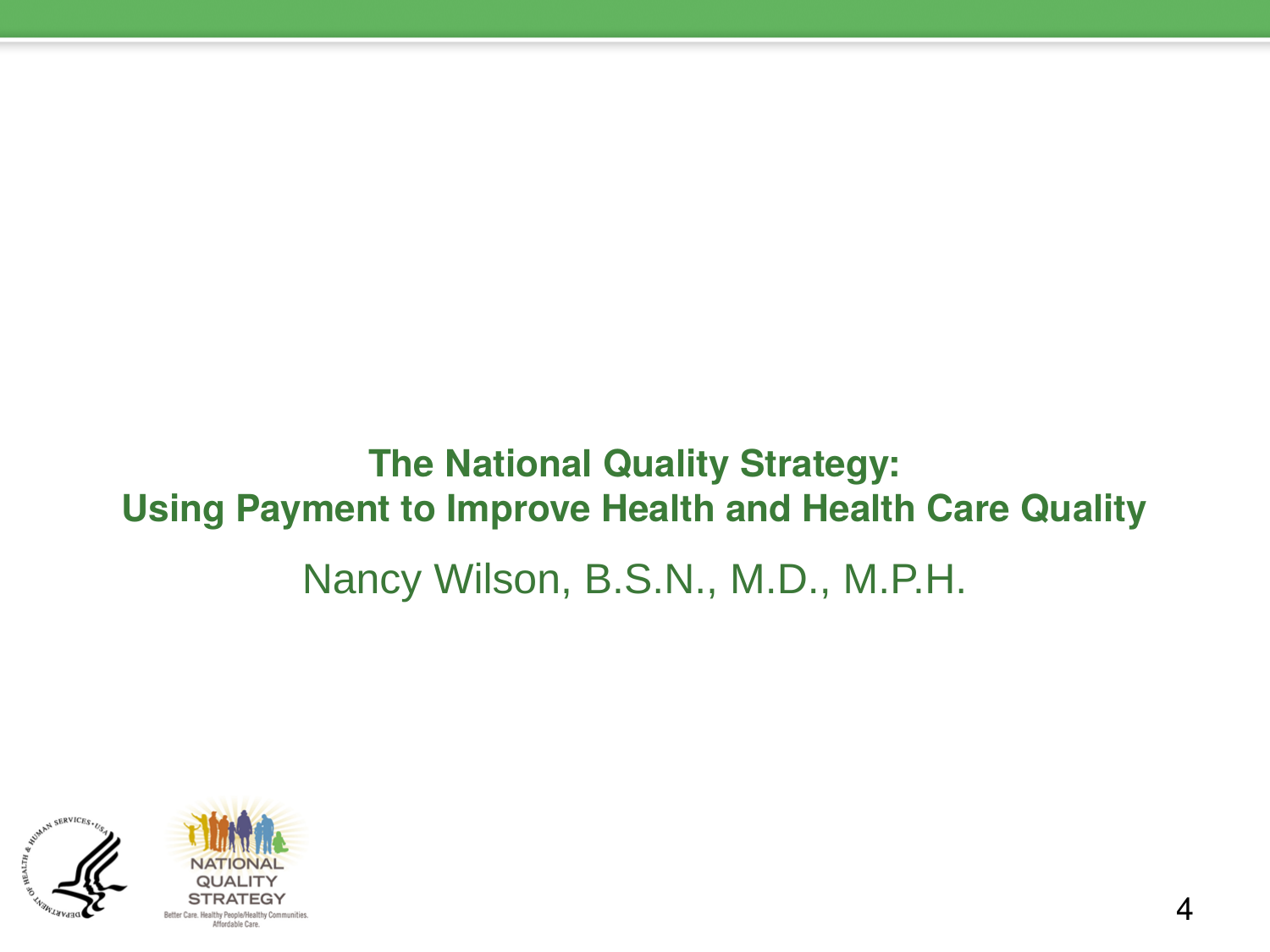

# The National Quality Strategy: Using Payment to Improve Health and Health Care Quality
Nancy Wilson, B.S.N., M.D., M.P.H.
4